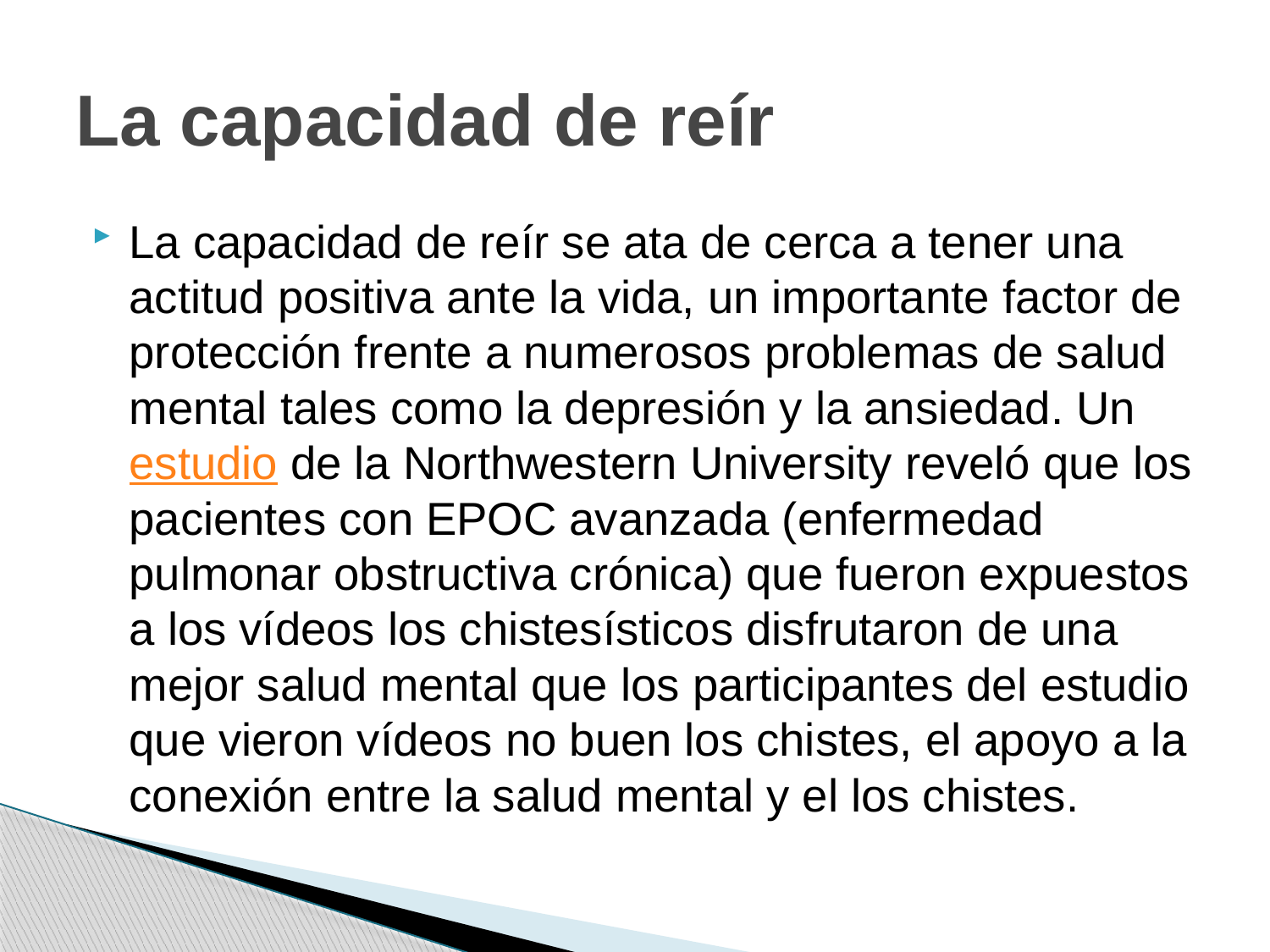

# La capacidad de reír
La capacidad de reír se ata de cerca a tener una actitud positiva ante la vida, un importante factor de protección frente a numerosos problemas de salud mental tales como la depresión y la ansiedad. Un estudio de la Northwestern University reveló que los pacientes con EPOC avanzada (enfermedad pulmonar obstructiva crónica) que fueron expuestos a los vídeos los chistesísticos disfrutaron de una mejor salud mental que los participantes del estudio que vieron vídeos no buen los chistes, el apoyo a la conexión entre la salud mental y el los chistes.